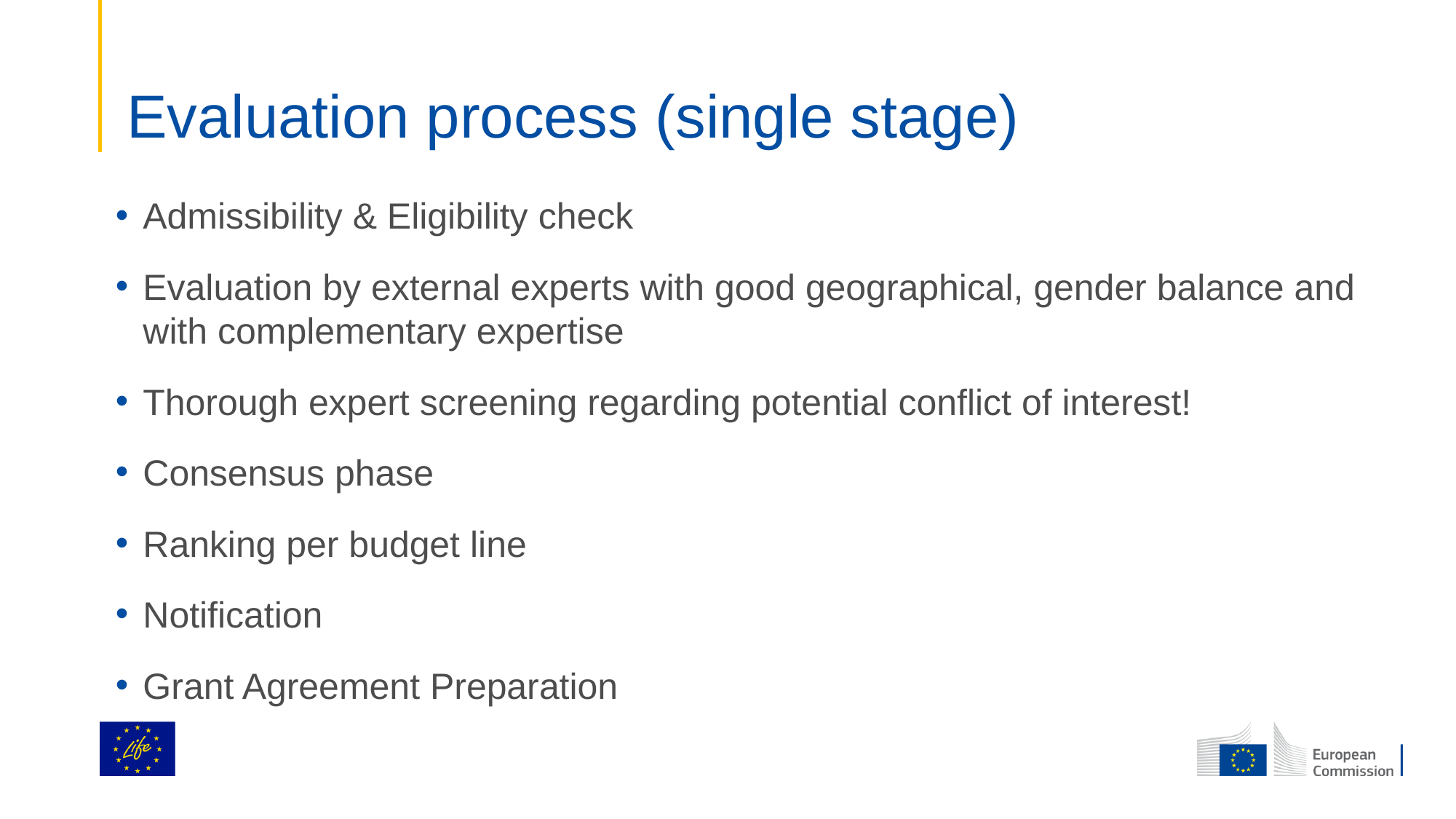

# Evaluation process (single stage)
Admissibility & Eligibility check
Evaluation by external experts with good geographical, gender balance and with complementary expertise
Thorough expert screening regarding potential conflict of interest!
Consensus phase
Ranking per budget line
Notification
Grant Agreement Preparation